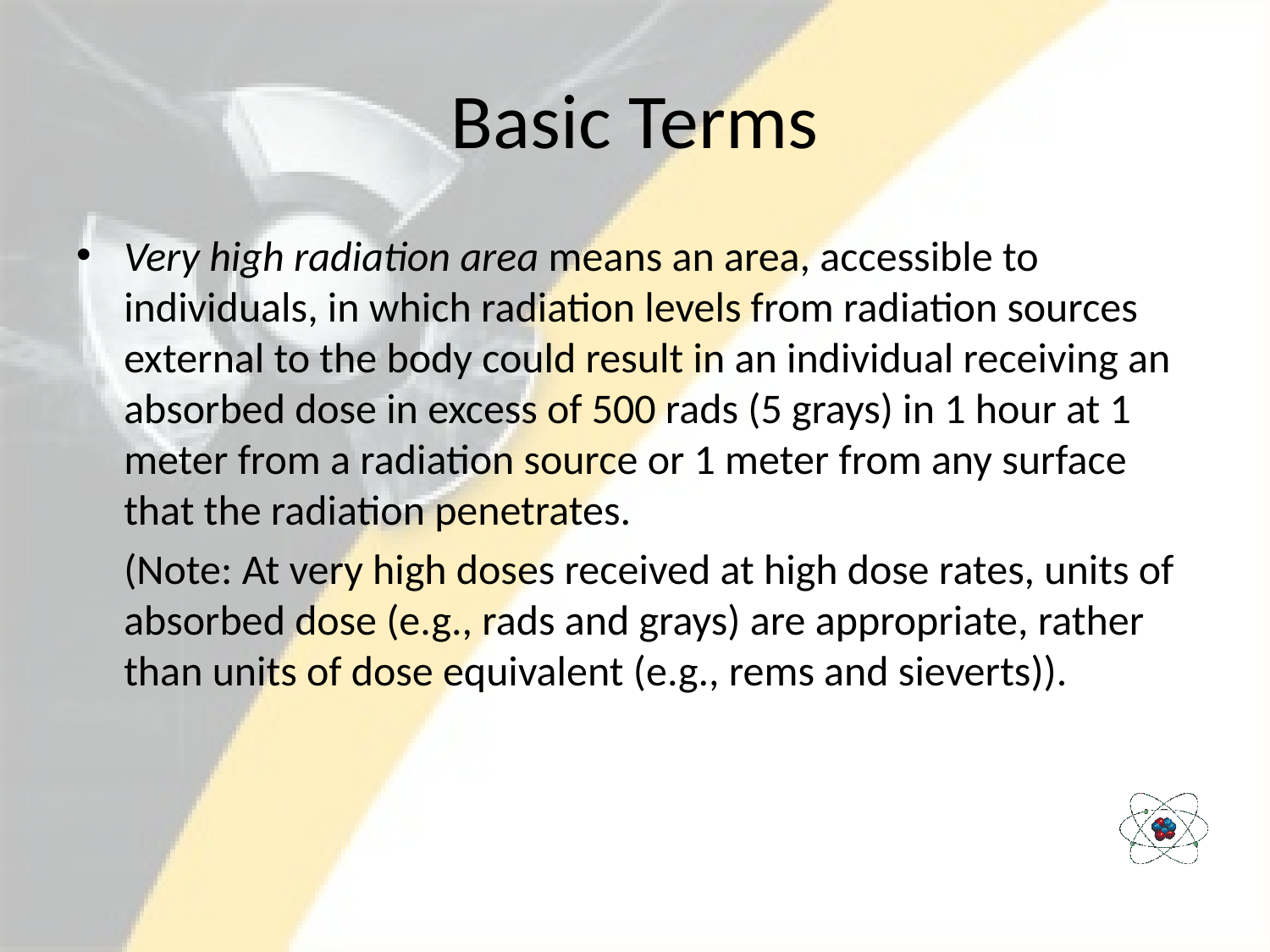

# Basic Terms
Very high radiation area means an area, accessible to individuals, in which radiation levels from radiation sources external to the body could result in an individual receiving an absorbed dose in excess of 500 rads (5 grays) in 1 hour at 1 meter from a radiation source or 1 meter from any surface that the radiation penetrates.
(Note: At very high doses received at high dose rates, units of absorbed dose (e.g., rads and grays) are appropriate, rather than units of dose equivalent (e.g., rems and sieverts)).